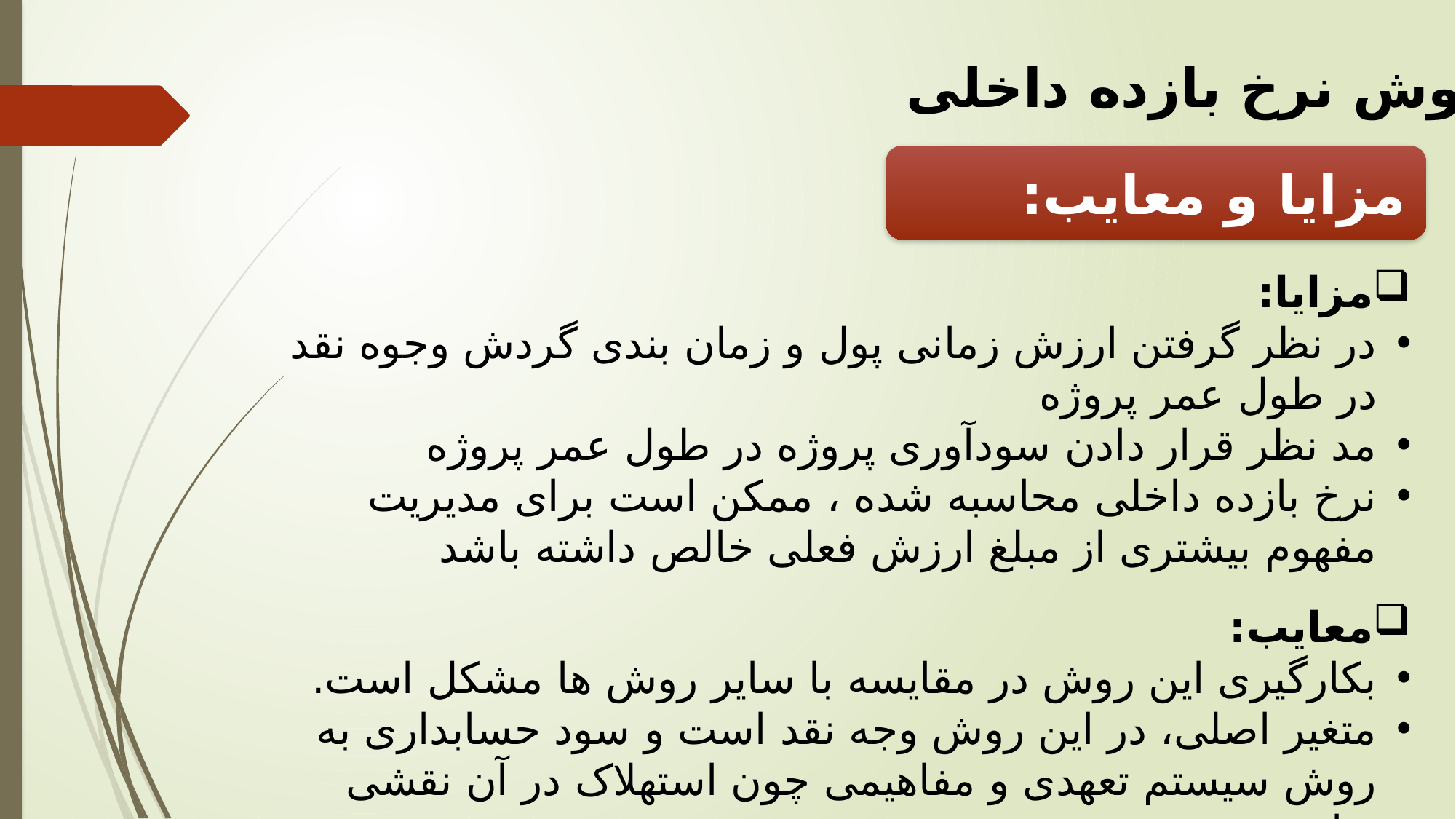

روش نرخ بازده داخلی

مزایا و معایب:

مزایا:
در نظر گرفتن ارزش زمانی پول و زمان بندی گردش وجوه نقد در طول عمر پروژه
مد نظر قرار دادن سودآوری پروژه در طول عمر پروژه
نرخ بازده داخلی محاسبه شده ، ممکن است برای مدیریت مفهوم بیشتری از مبلغ ارزش فعلی خالص داشته باشد

معایب:
بکارگیری این روش در مقایسه با سایر روش ها مشکل است.
متغیر اصلی، در این روش وجه نقد است و سود حسابداری به روش سیستم تعهدی و مفاهیمی چون استهلاک در آن نقشی ندارد